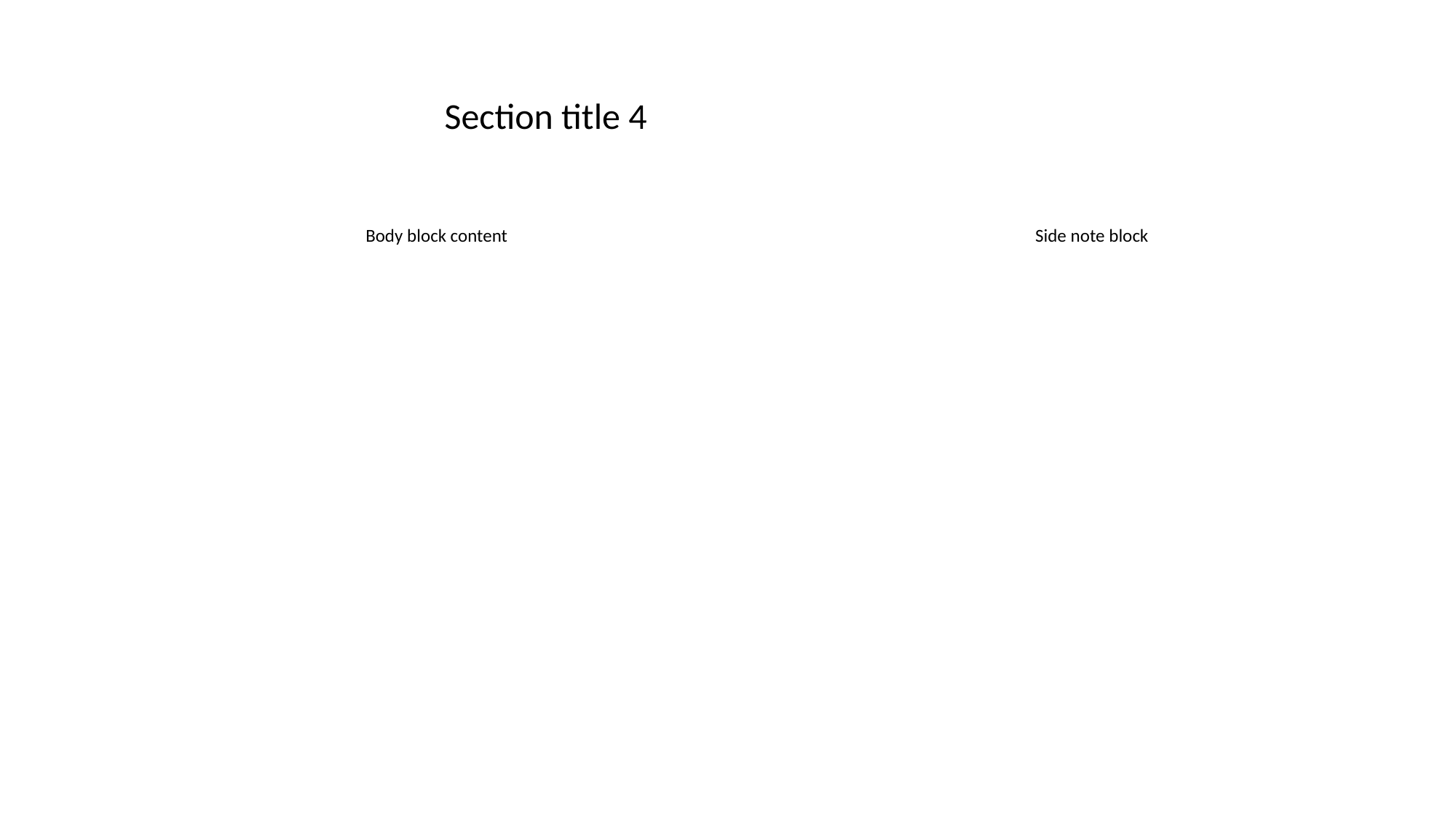

Section title 4
Body block content
Side note block